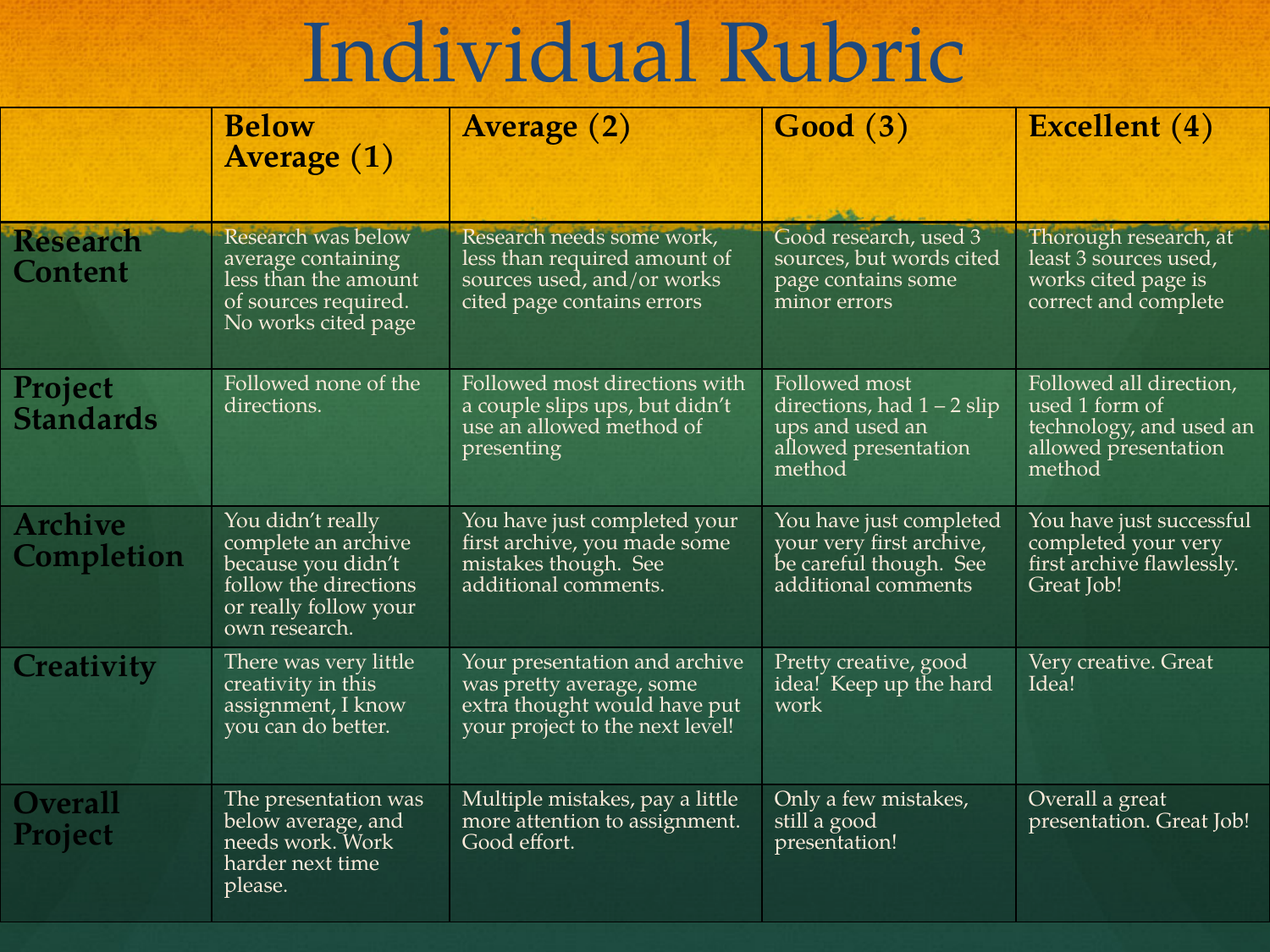

# Individual Rubric
|  | Below Average (1) | Average (2) | Good (3) | Excellent (4) |
| --- | --- | --- | --- | --- |
| Research Content | Research was below average containing less than the amount of sources required. No works cited page | Research needs some work, less than required amount of sources used, and/or works cited page contains errors | Good research, used 3 sources, but words cited page contains some minor errors | Thorough research, at least 3 sources used, works cited page is correct and complete |
| Project Standards | Followed none of the directions. | Followed most directions with a couple slips ups, but didn’t use an allowed method of presenting | Followed most directions, had 1 – 2 slip ups and used an allowed presentation method | Followed all direction, used 1 form of technology, and used an allowed presentation method |
| Archive Completion | You didn’t really complete an archive because you didn’t follow the directions or really follow your own research. | You have just completed your first archive, you made some mistakes though. See additional comments. | You have just completed your very first archive, be careful though. See additional comments | You have just successful completed your very first archive flawlessly. Great Job! |
| Creativity | There was very little creativity in this assignment, I know you can do better. | Your presentation and archive was pretty average, some extra thought would have put your project to the next level! | Pretty creative, good idea! Keep up the hard work | Very creative. Great Idea! |
| Overall Project | The presentation was below average, and needs work. Work harder next time please. | Multiple mistakes, pay a little more attention to assignment. Good effort. | Only a few mistakes, still a good presentation! | Overall a great presentation. Great Job! |